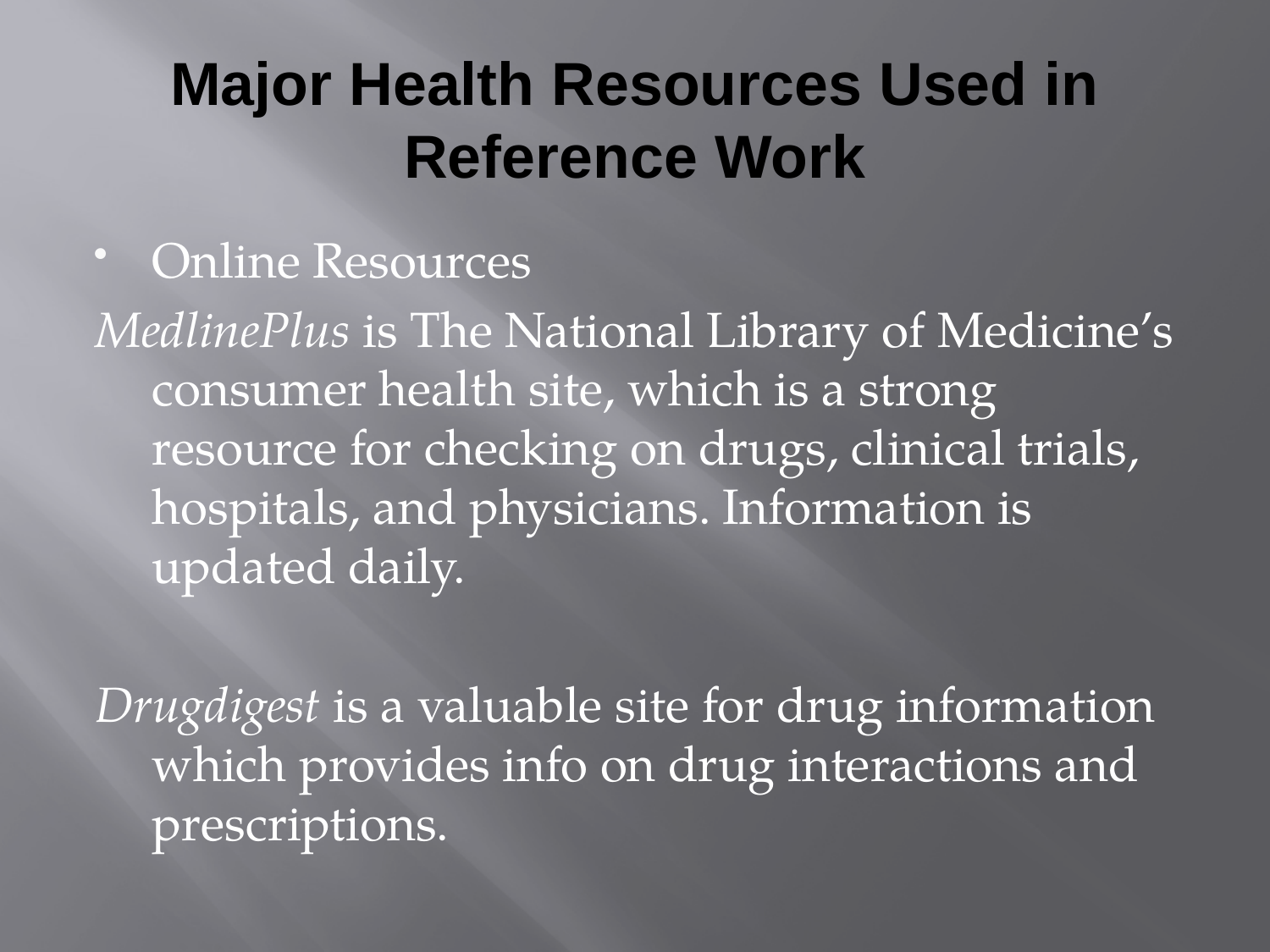

# Major Health Resources Used in Reference Work
Online Resources
MedlinePlus is The National Library of Medicine’s consumer health site, which is a strong resource for checking on drugs, clinical trials, hospitals, and physicians. Information is updated daily.

Drugdigest is a valuable site for drug information which provides info on drug interactions and prescriptions.